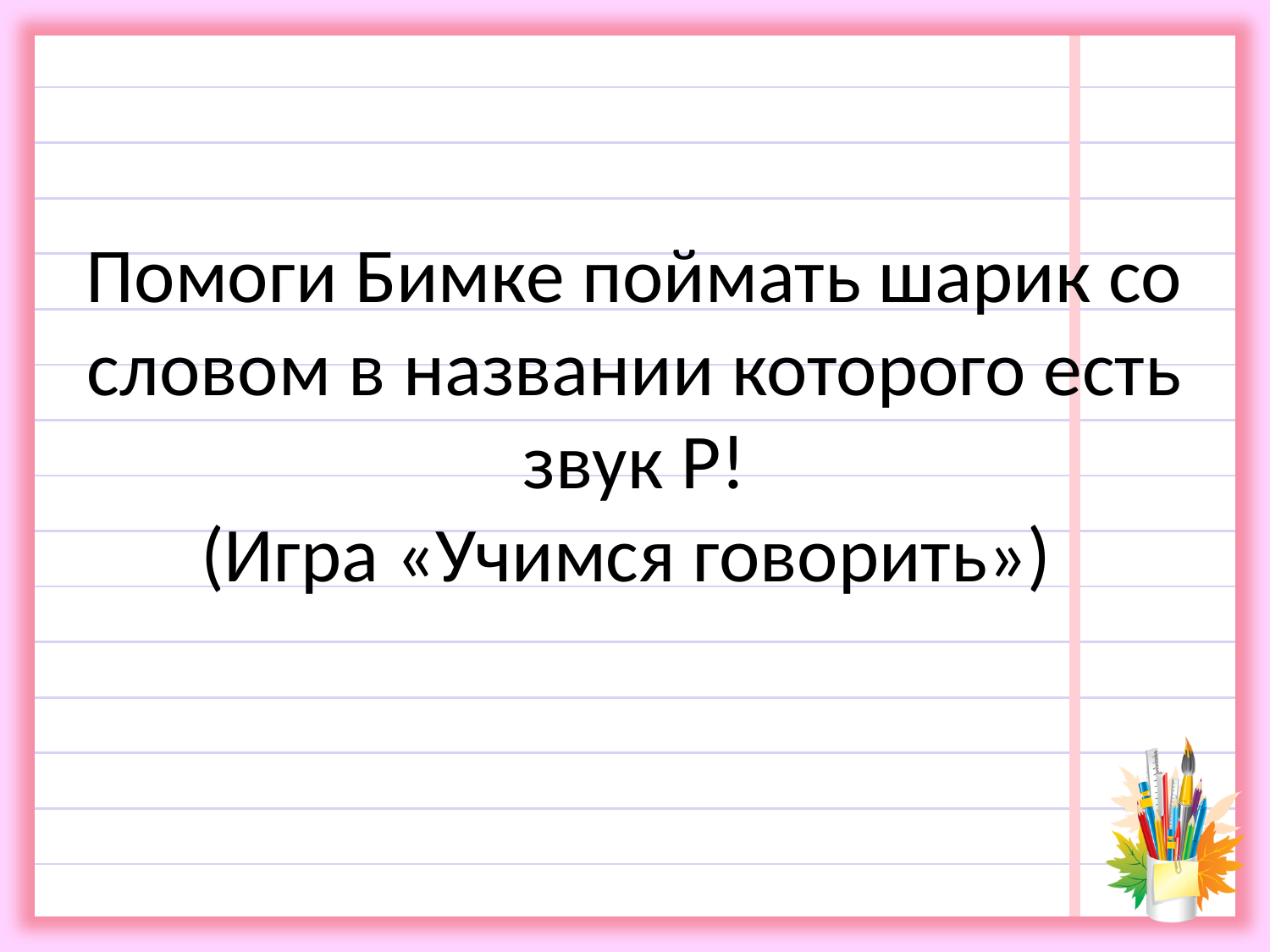

# Помоги Бимке поймать шарик со словом в названии которого есть звук Р! (Игра «Учимся говорить»)